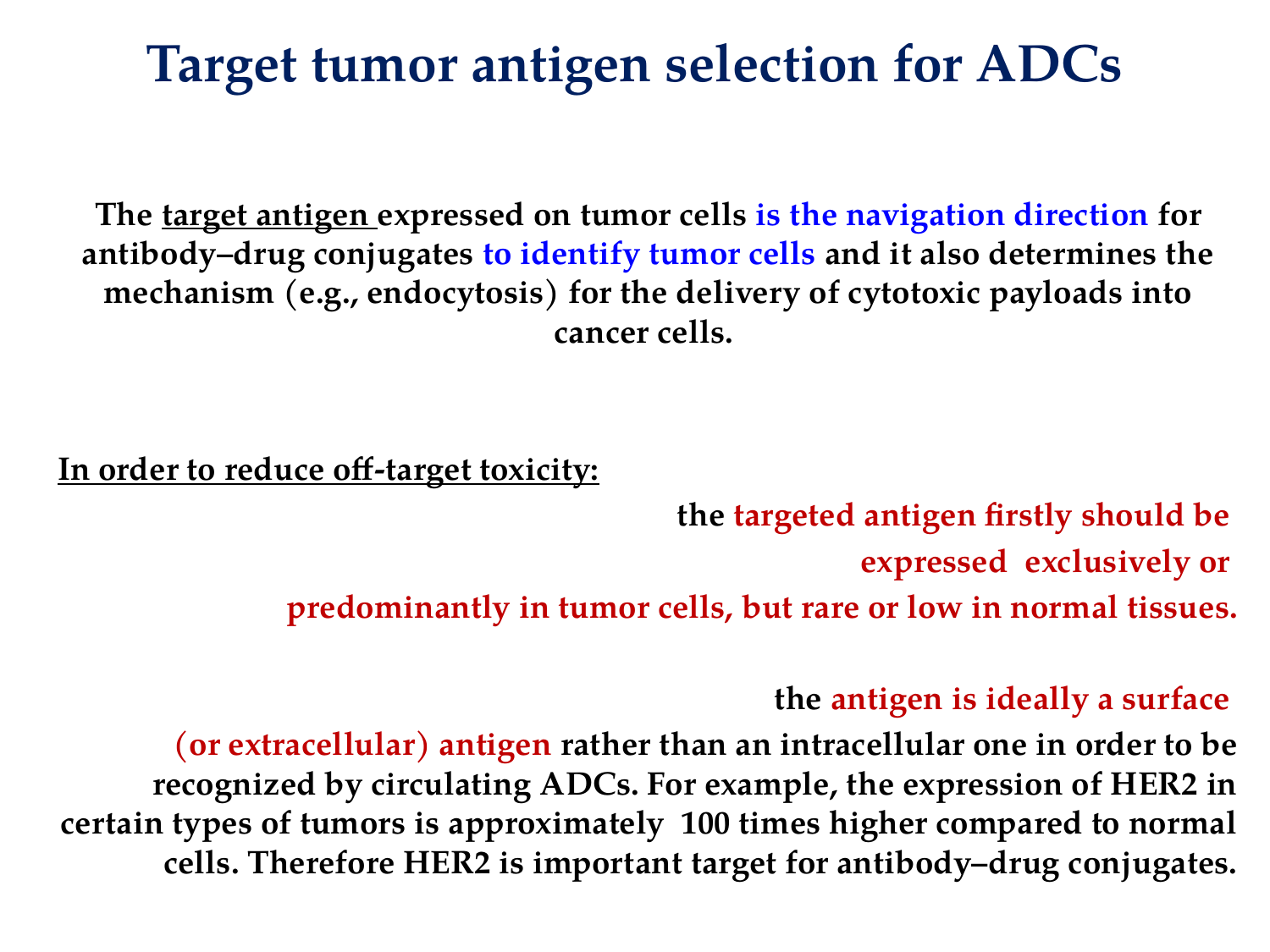

# Target tumor antigen selection for ADCs
The target antigen expressed on tumor cells is the navigation direction for antibody–drug conjugates to identify tumor cells and it also determines the mechanism (e.g., endocytosis) for the delivery of cytotoxic payloads into cancer cells.

In order to reduce off-target toxicity:
 the targeted antigen firstly should be
expressed  exclusively or
predominantly in tumor cells, but rare or low in normal tissues.

the antigen is ideally a surface
(or extracellular) antigen rather than an intracellular one in order to be recognized by circulating ADCs. For example, the expression of HER2 in certain types of tumors is approximately  100 times higher compared to normal cells. Therefore HER2 is important target for antibody–drug conjugates.